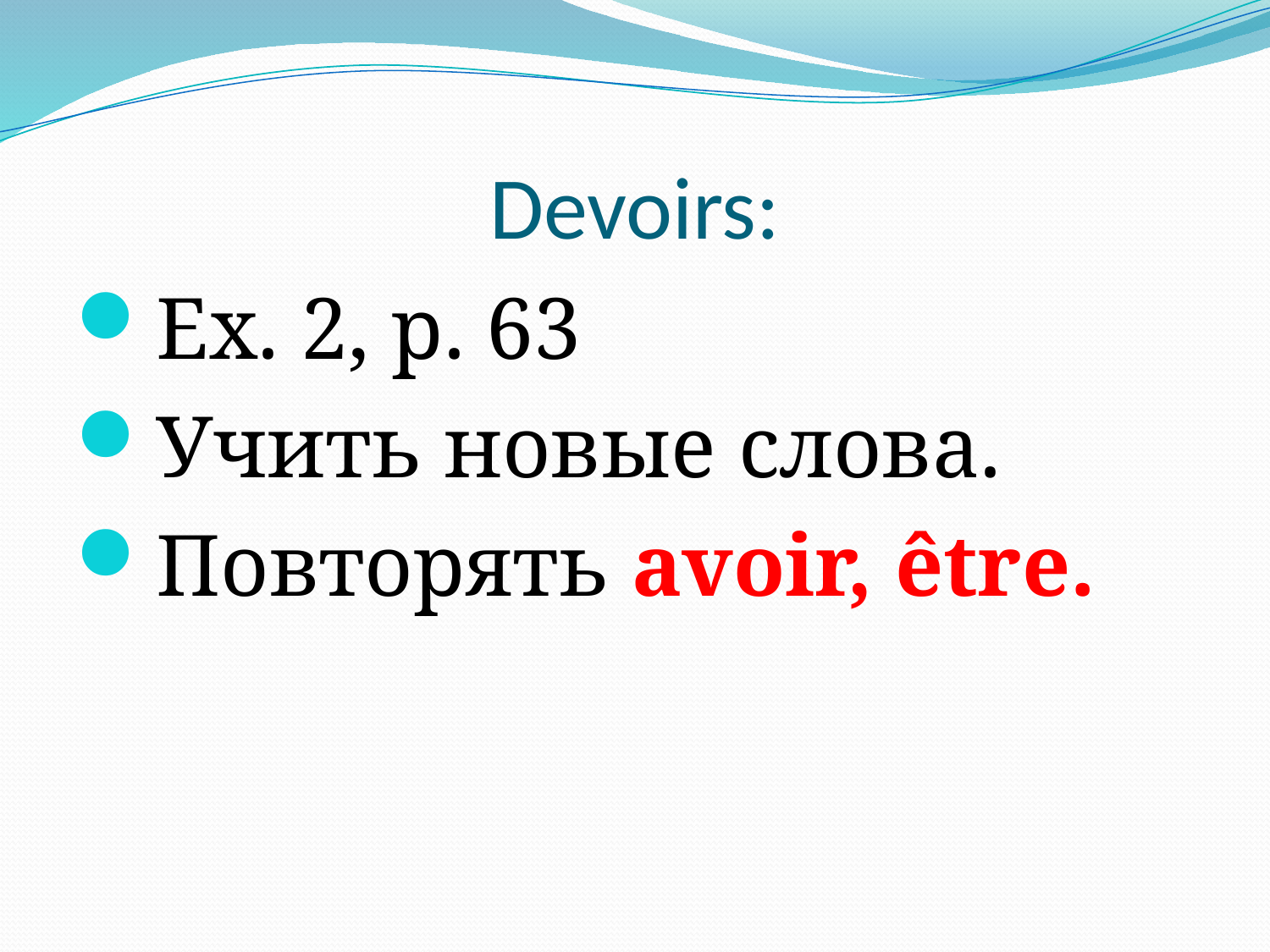

# Devoirs:
Ex. 2, p. 63
Учить новые слова.
Повторять avoir, être.